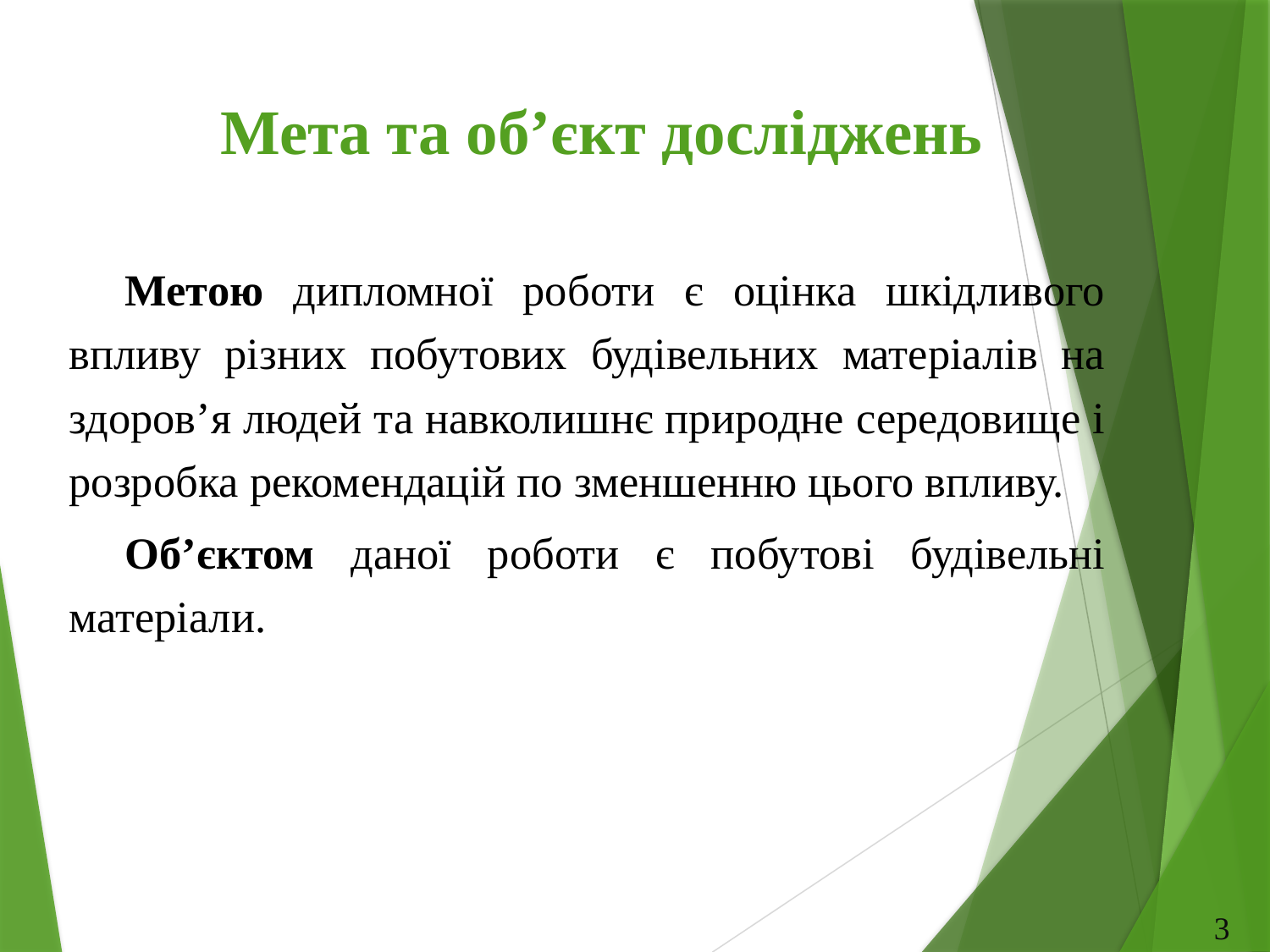

# Мета та об’єкт досліджень
Метою дипломної роботи є оцінка шкідливого впливу різних побутових будівельних матеріалів на здоров’я людей та навколишнє природне середовище і розробка рекомендацій по зменшенню цього впливу.
Об’єктом даної роботи є побутові будівельні матеріали.

3